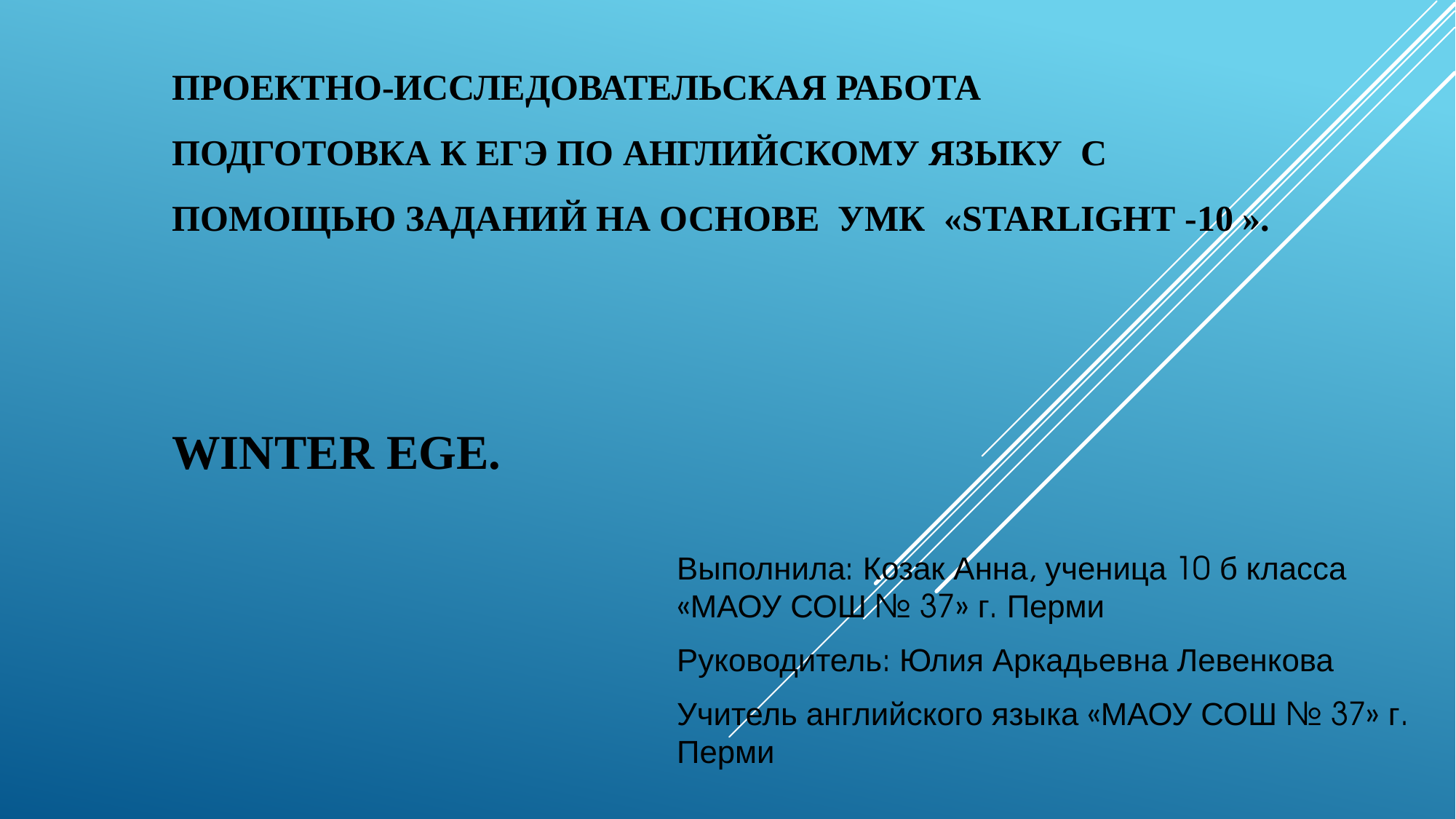

# Проектно-исследовательская работа Подготовка к ЕГЭ ПО АНГЛИЙСКОМУ ЯЗЫКУ  с помощью заданий на основе  умк  «STARLIGHT -10 ». WINTER EGE.
Выполнила: Козак Анна, ученица 10 б класса «МАОУ СОШ № 37» г. Перми
Руководитель: Юлия Аркадьевна Левенкова
Учитель английского языка «МАОУ СОШ № 37» г. Перми